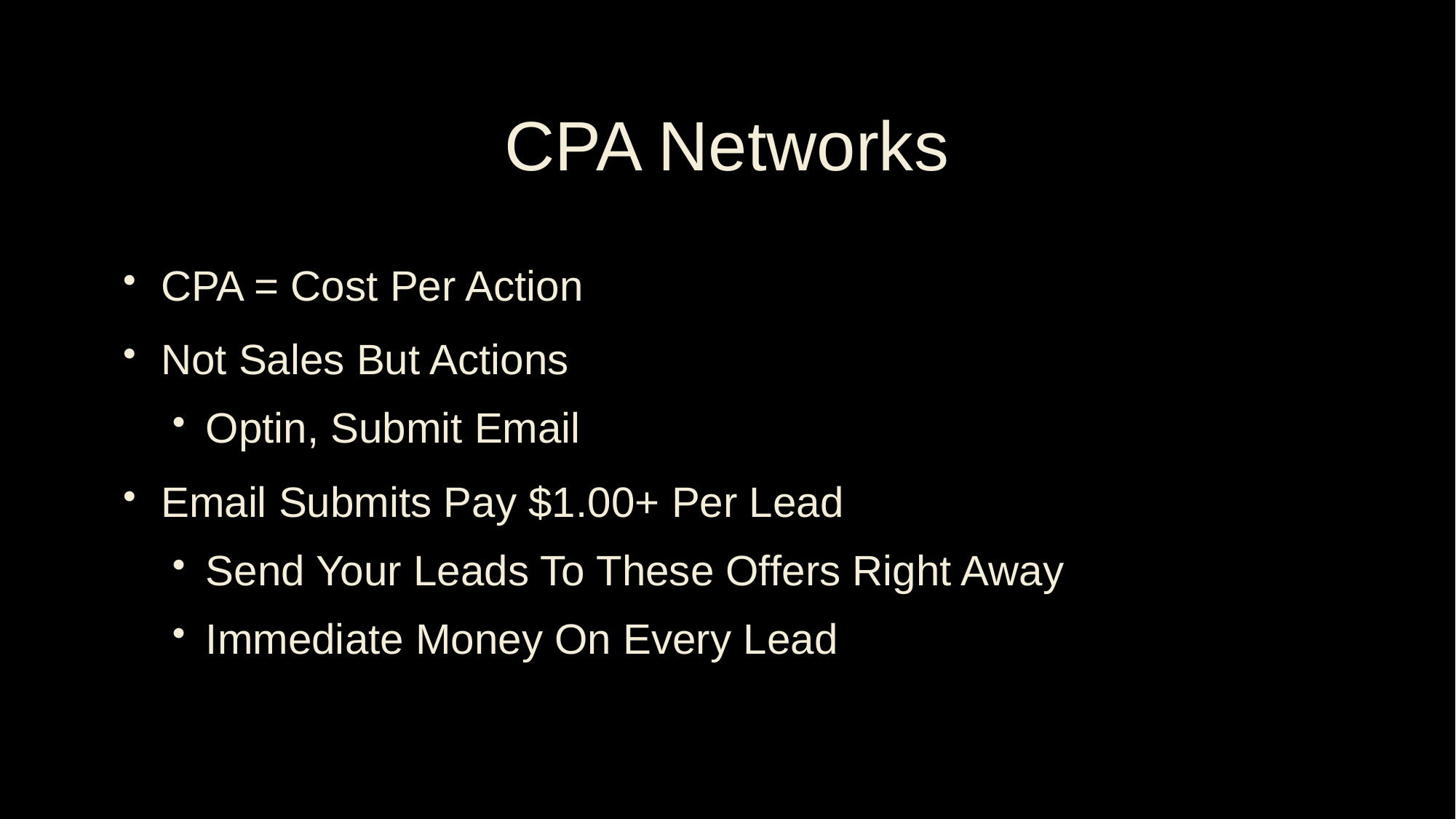

# CPA Networks
CPA = Cost Per Action
Not Sales But Actions
Optin, Submit Email
Email Submits Pay $1.00+ Per Lead
Send Your Leads To These Offers Right Away
Immediate Money On Every Lead